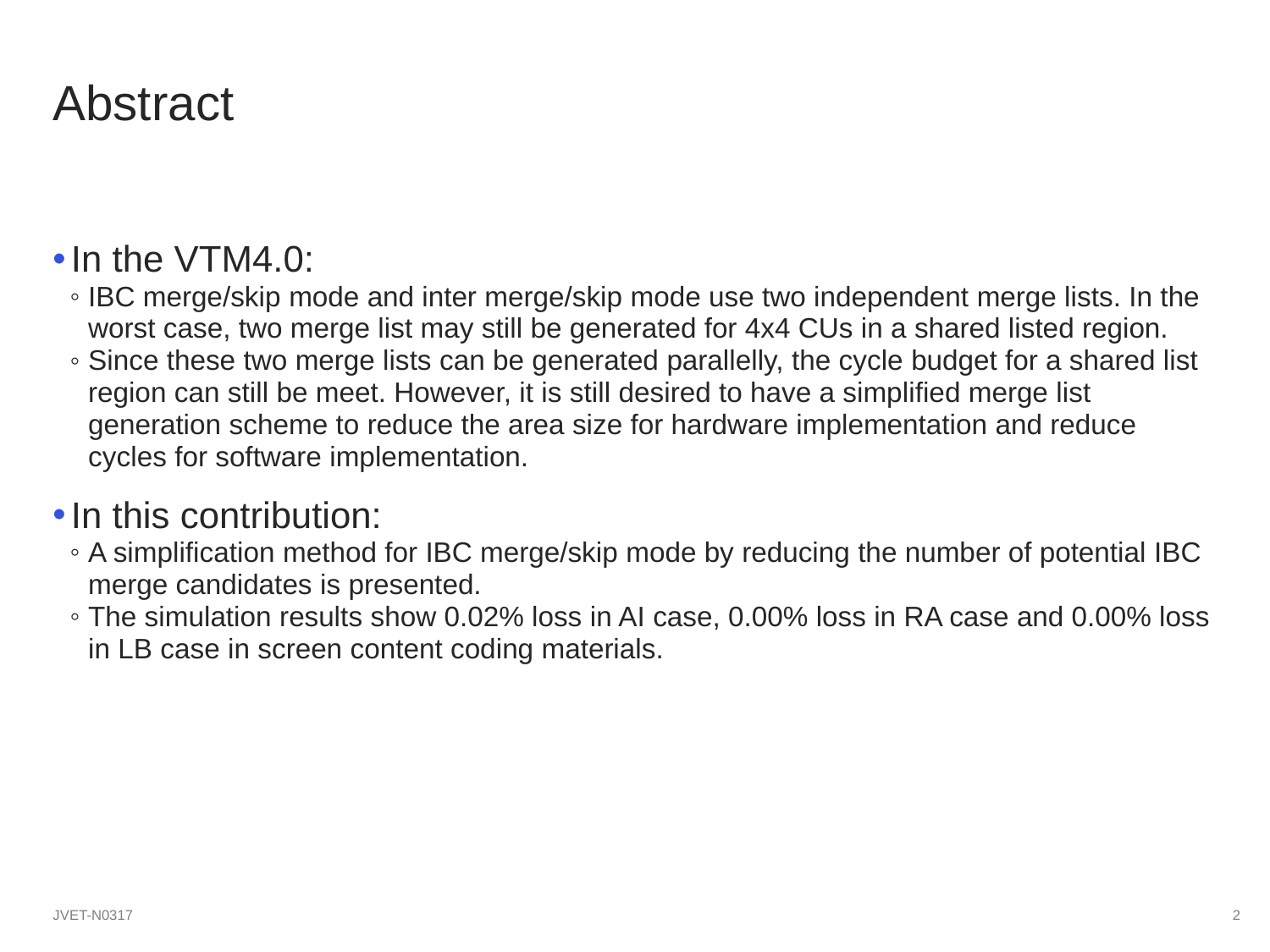

# Abstract
In the VTM4.0:
IBC merge/skip mode and inter merge/skip mode use two independent merge lists. In the worst case, two merge list may still be generated for 4x4 CUs in a shared listed region.
Since these two merge lists can be generated parallelly, the cycle budget for a shared list region can still be meet. However, it is still desired to have a simplified merge list generation scheme to reduce the area size for hardware implementation and reduce cycles for software implementation.
In this contribution:
A simplification method for IBC merge/skip mode by reducing the number of potential IBC merge candidates is presented.
The simulation results show 0.02% loss in AI case, 0.00% loss in RA case and 0.00% loss in LB case in screen content coding materials.

JVET-N0317